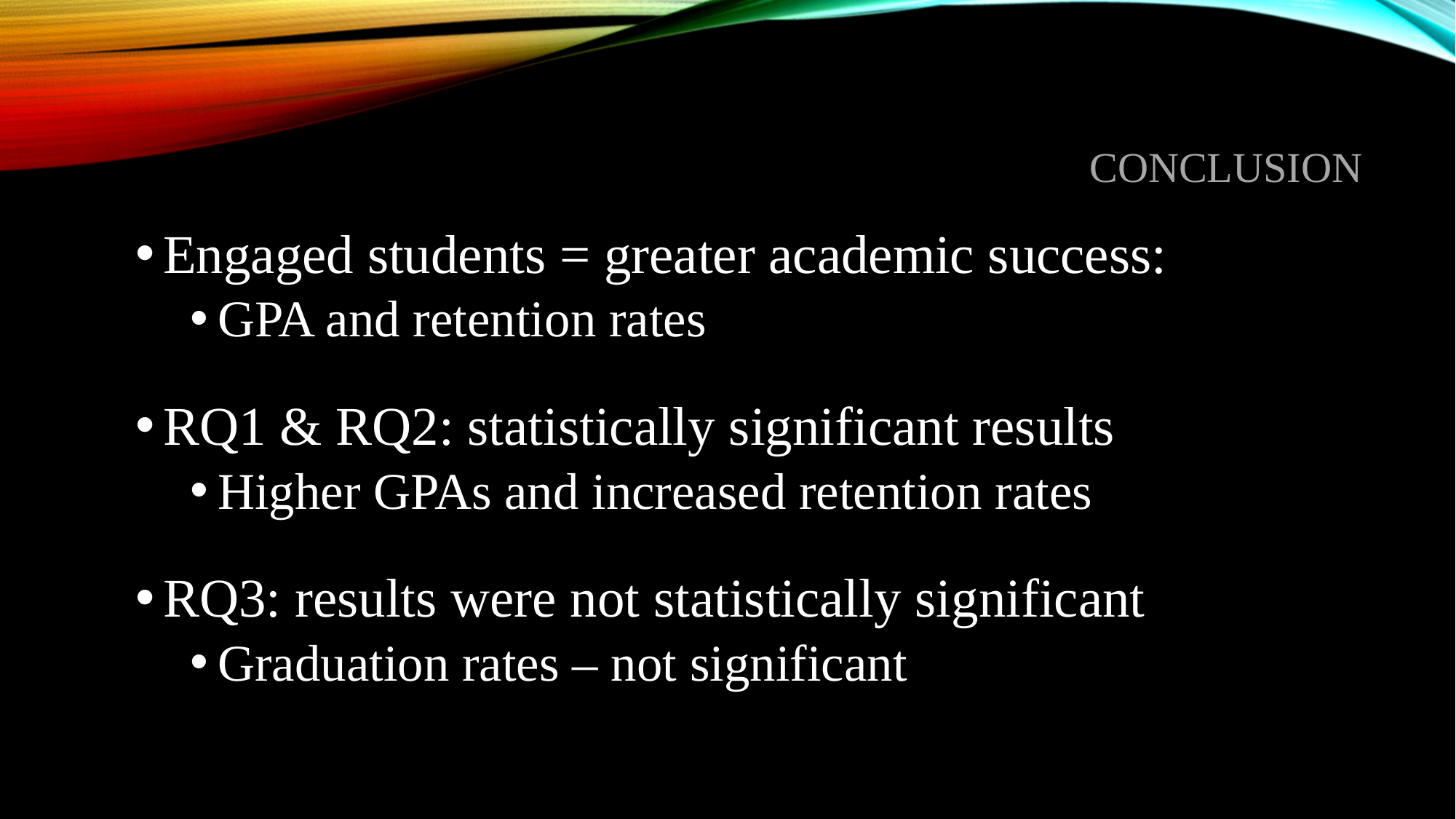

# conclusion
Engaged students = greater academic success:
GPA and retention rates

RQ1 & RQ2: statistically significant results
Higher GPAs and increased retention rates

RQ3: results were not statistically significant
Graduation rates – not significant